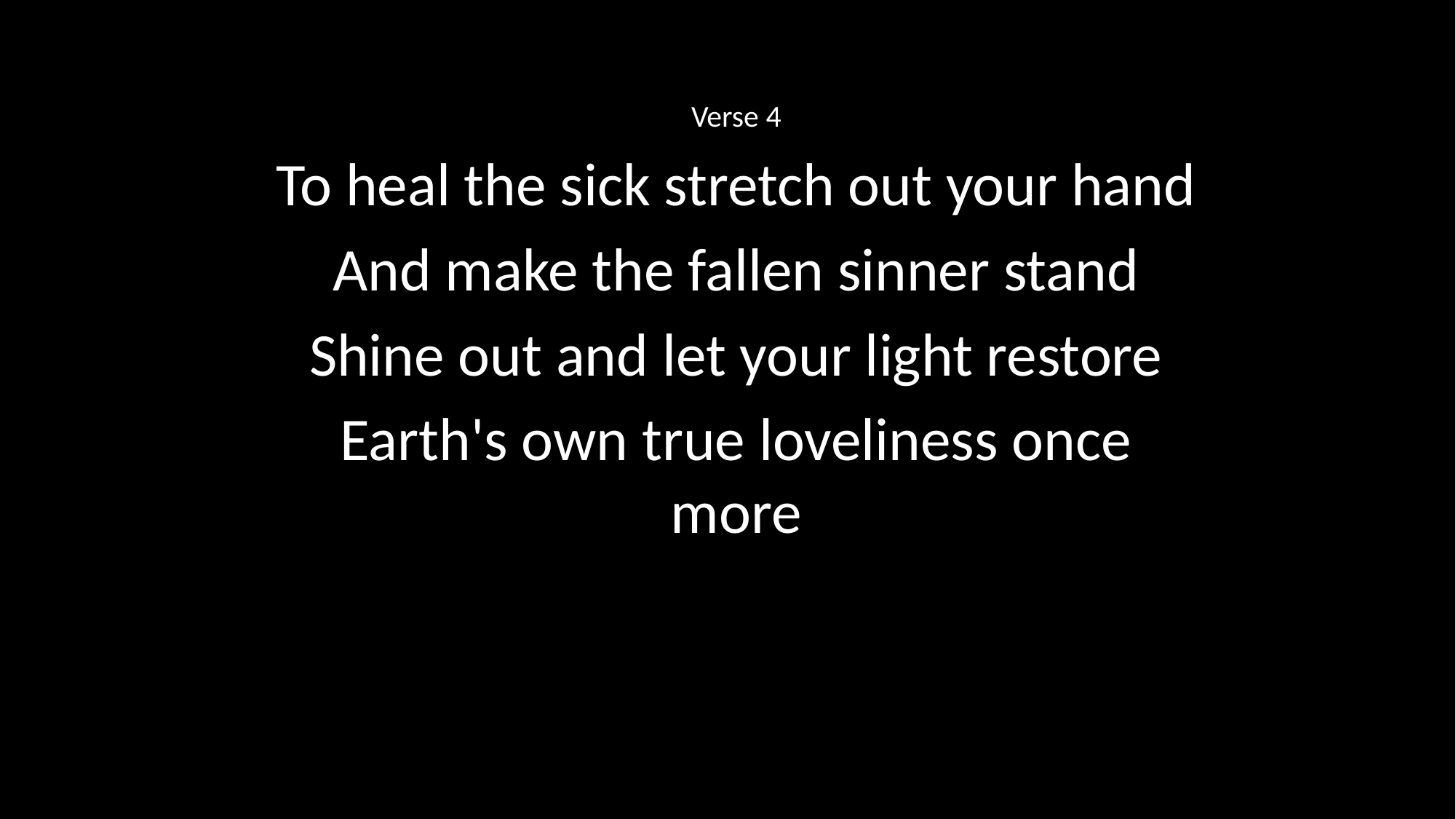

Verse 4
To heal the sick stretch out your hand
And make the fallen sinner stand
Shine out and let your light restore
Earth's own true loveliness once more